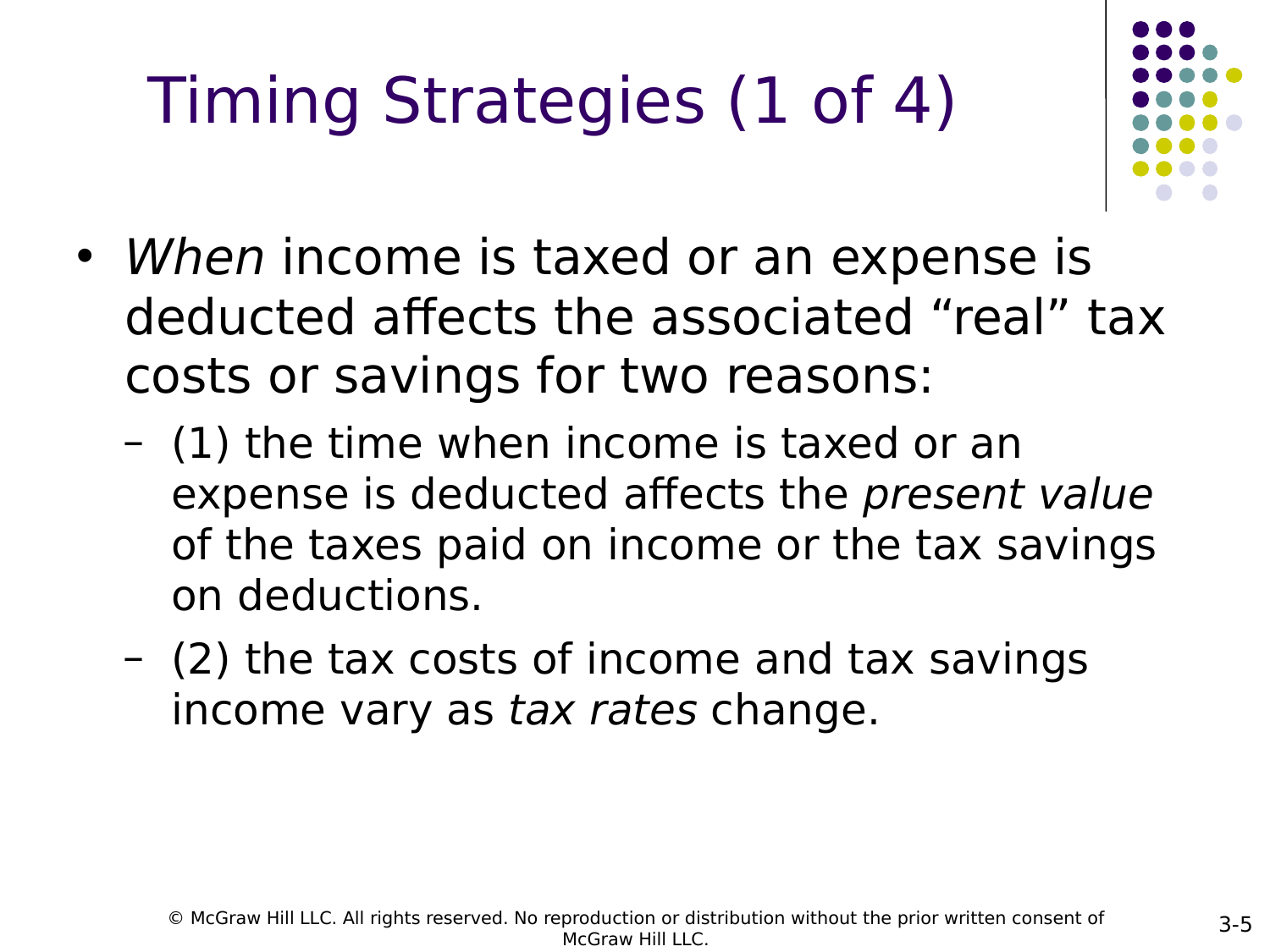

# Timing Strategies (1 of 4)
When income is taxed or an expense is deducted affects the associated “real” tax costs or savings for two reasons:
(1) the time when income is taxed or an expense is deducted affects the present value of the taxes paid on income or the tax savings on deductions.
(2) the tax costs of income and tax savings income vary as tax rates change.
3-5